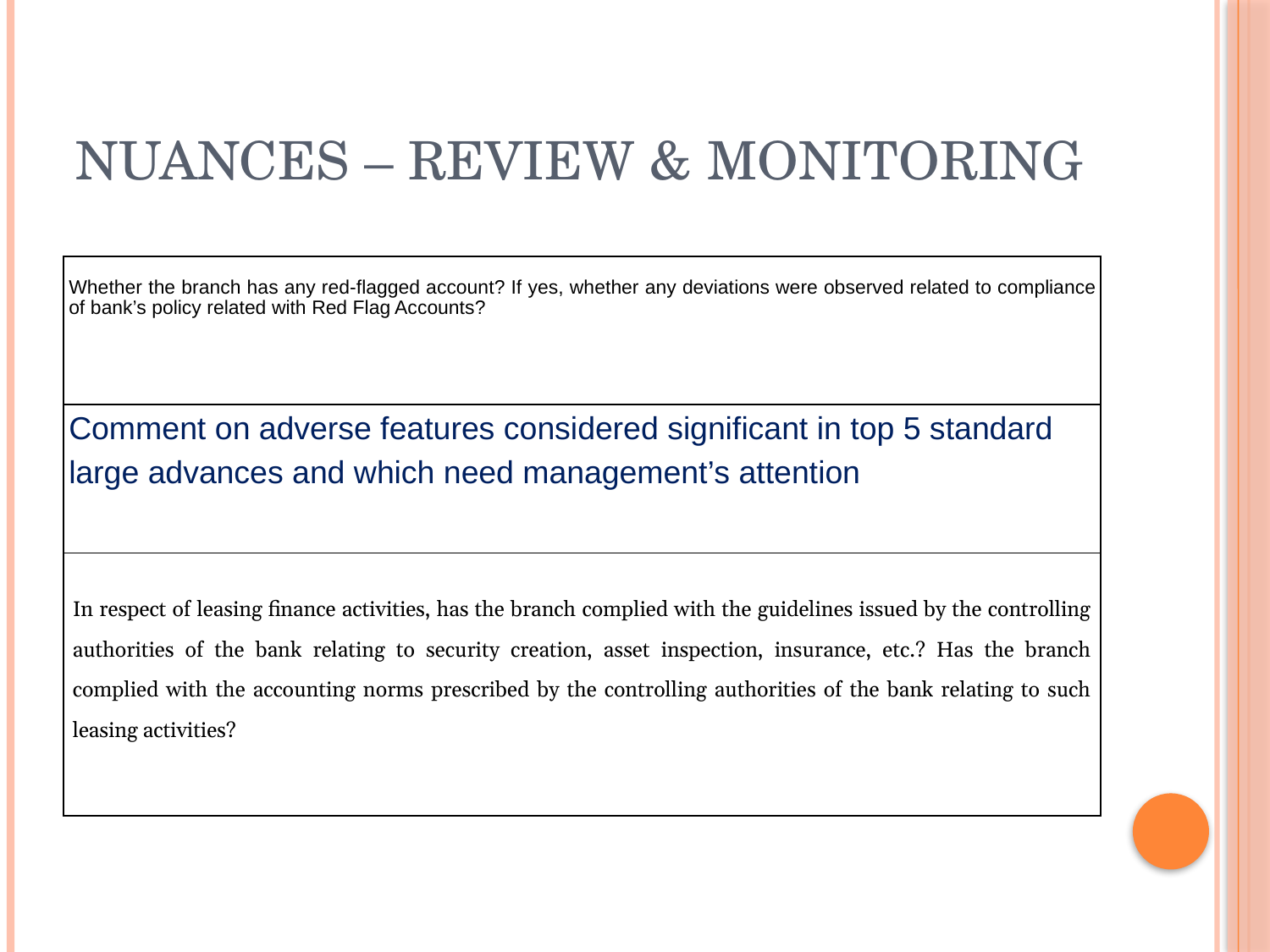

# Nuances – Review & Monitoring
| Whether the branch has any red-flagged account? If yes, whether any deviations were observed related to compliance of bank’s policy related with Red Flag Accounts? |
| --- |
| Comment on adverse features considered significant in top 5 standard large advances and which need management’s attention |
| In respect of leasing finance activities, has the branch complied with the guidelines issued by the controlling authorities of the bank relating to security creation, asset inspection, insurance, etc.? Has the branch complied with the accounting norms prescribed by the controlling authorities of the bank relating to such leasing activities? |